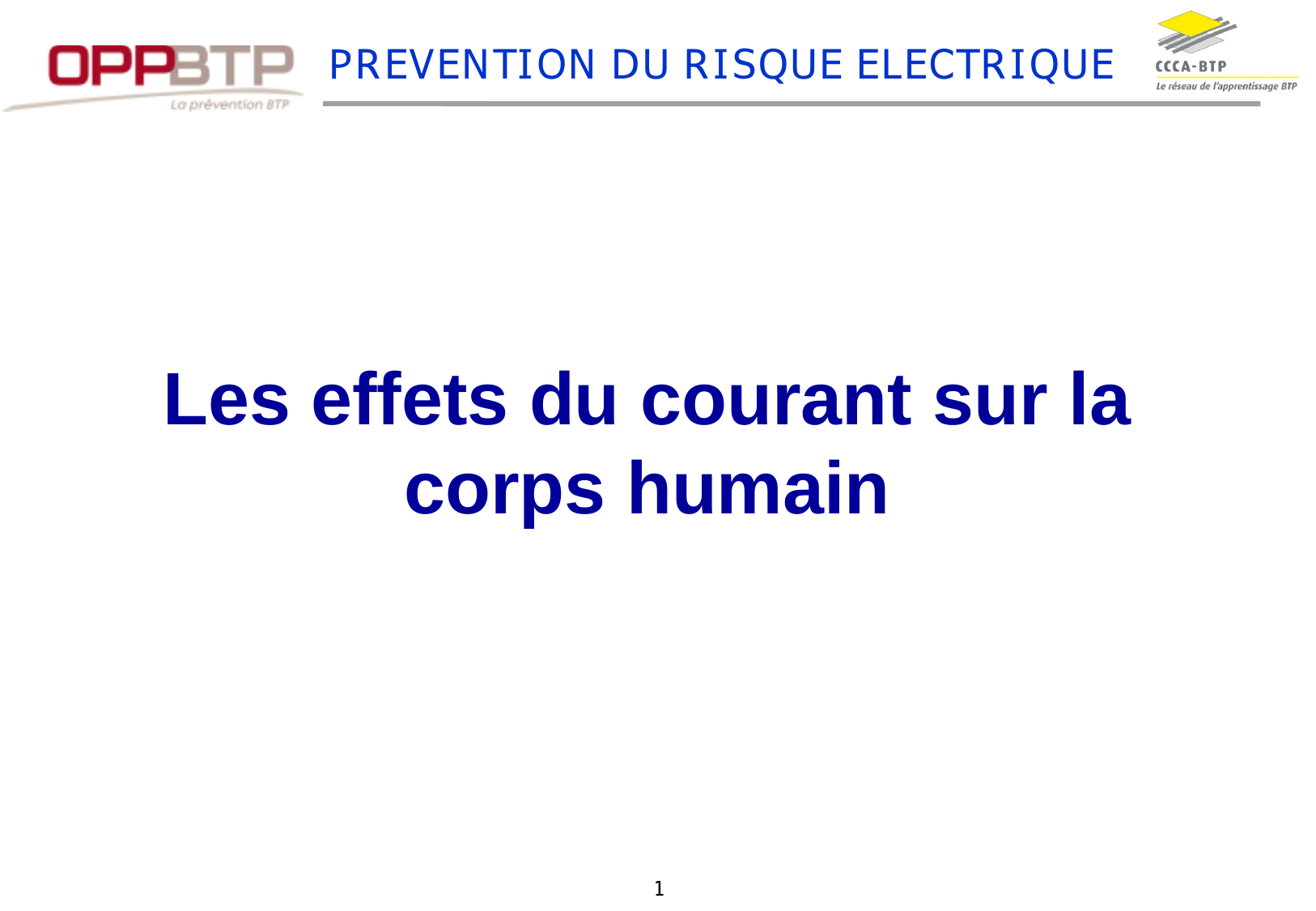

# Les effets du courant sur la corps humain